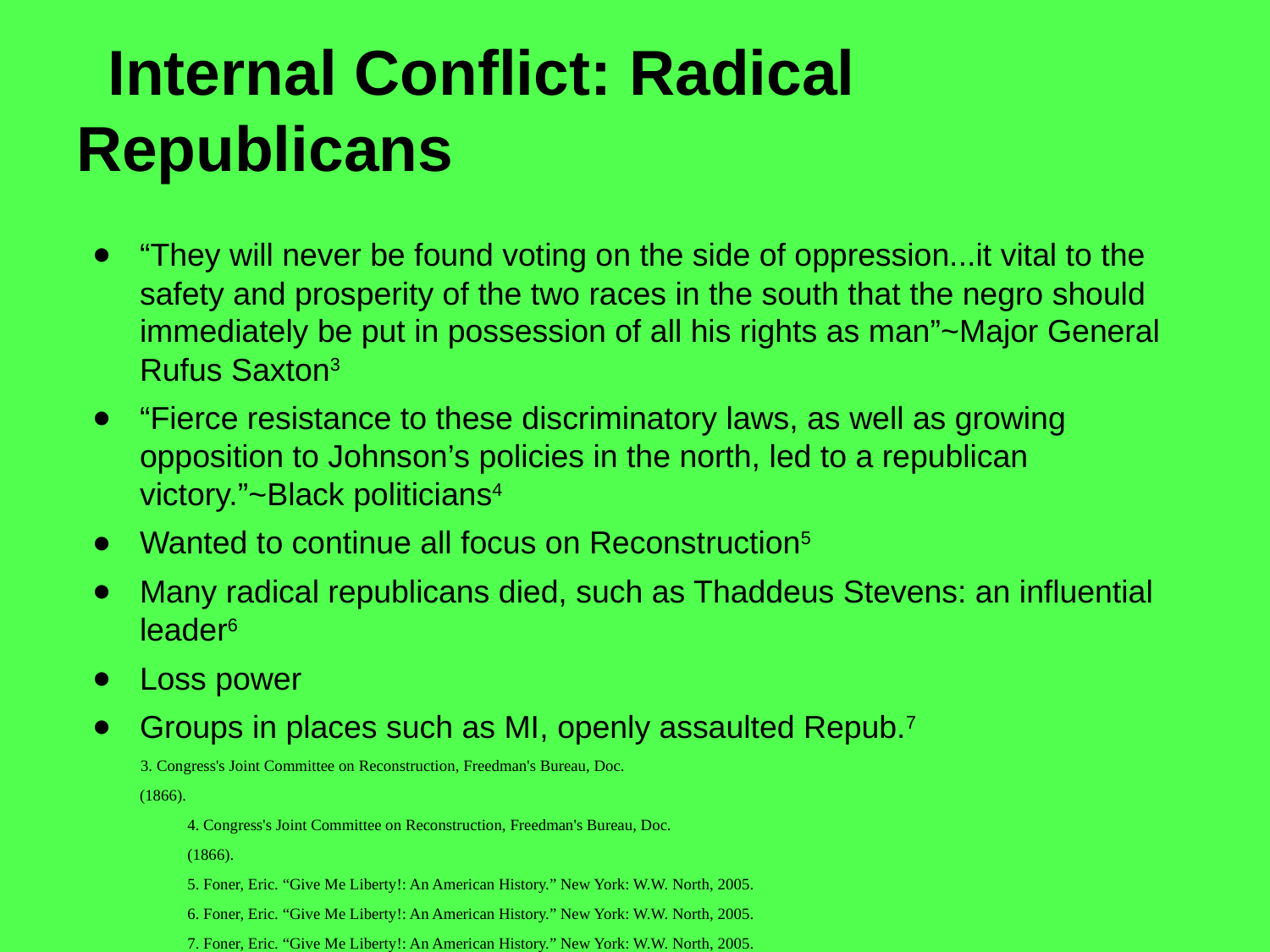

# Internal Conflict: Radical Republicans
“They will never be found voting on the side of oppression...it vital to the safety and prosperity of the two races in the south that the negro should immediately be put in possession of all his rights as man”~Major General Rufus Saxton3
“Fierce resistance to these discriminatory laws, as well as growing opposition to Johnson’s policies in the north, led to a republican victory.”~Black politicians4
Wanted to continue all focus on Reconstruction5
Many radical republicans died, such as Thaddeus Stevens: an influential leader6
Loss power
Groups in places such as MI, openly assaulted Repub.7
                3. Congress's Joint Committee on Reconstruction, Freedman's Bureau, Doc.
(1866).
4. Congress's Joint Committee on Reconstruction, Freedman's Bureau, Doc.
(1866).
5. Foner, Eric. “Give Me Liberty!: An American History.” New York: W.W. North, 2005.
6. Foner, Eric. “Give Me Liberty!: An American History.” New York: W.W. North, 2005.
7. Foner, Eric. “Give Me Liberty!: An American History.” New York: W.W. North, 2005.